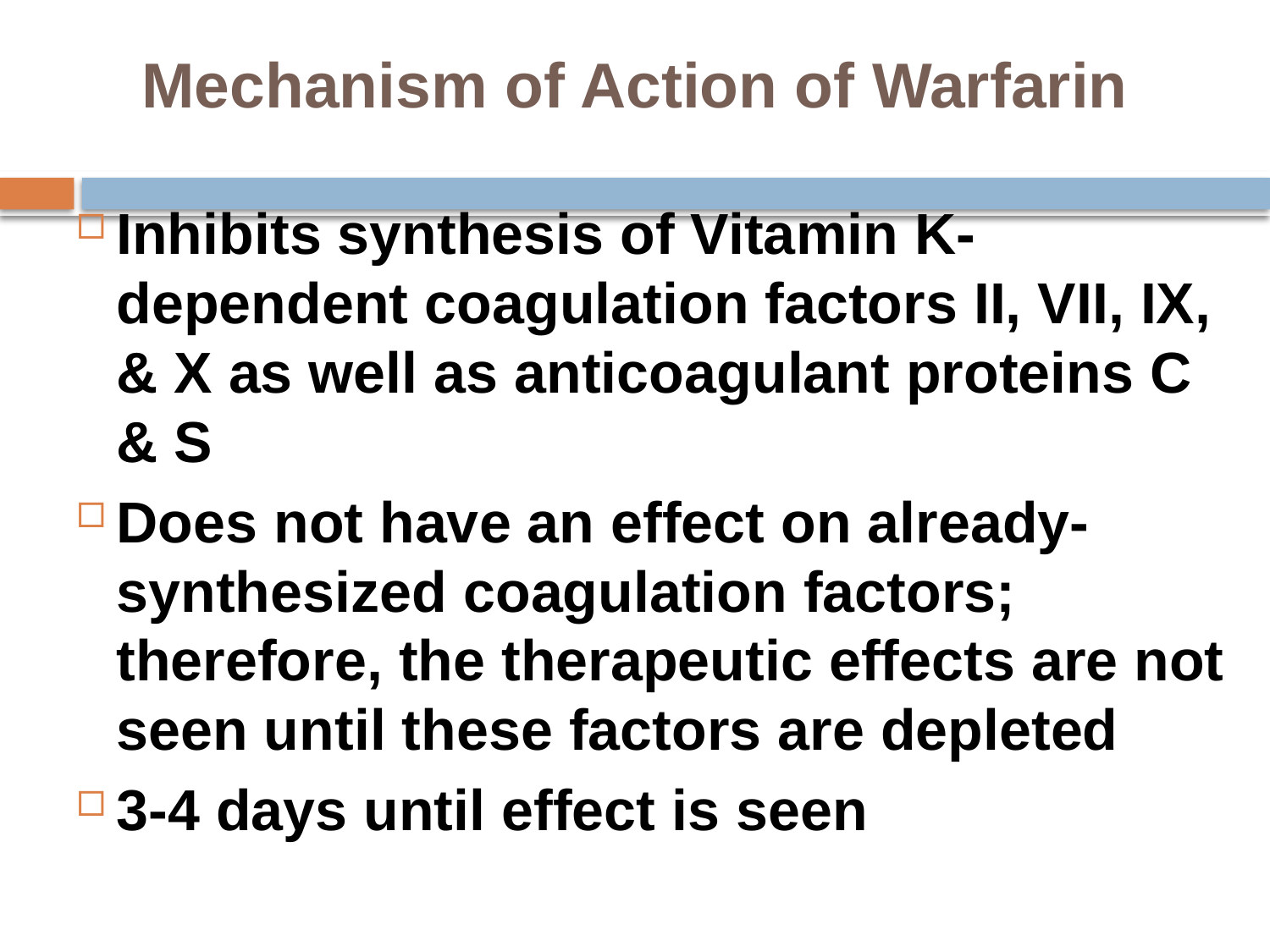

# Mechanism of Action of Warfarin
Inhibits synthesis of Vitamin K-dependent coagulation factors II, VII, IX, & X as well as anticoagulant proteins C & S
Does not have an effect on already-synthesized coagulation factors; therefore, the therapeutic effects are not seen until these factors are depleted
3-4 days until effect is seen